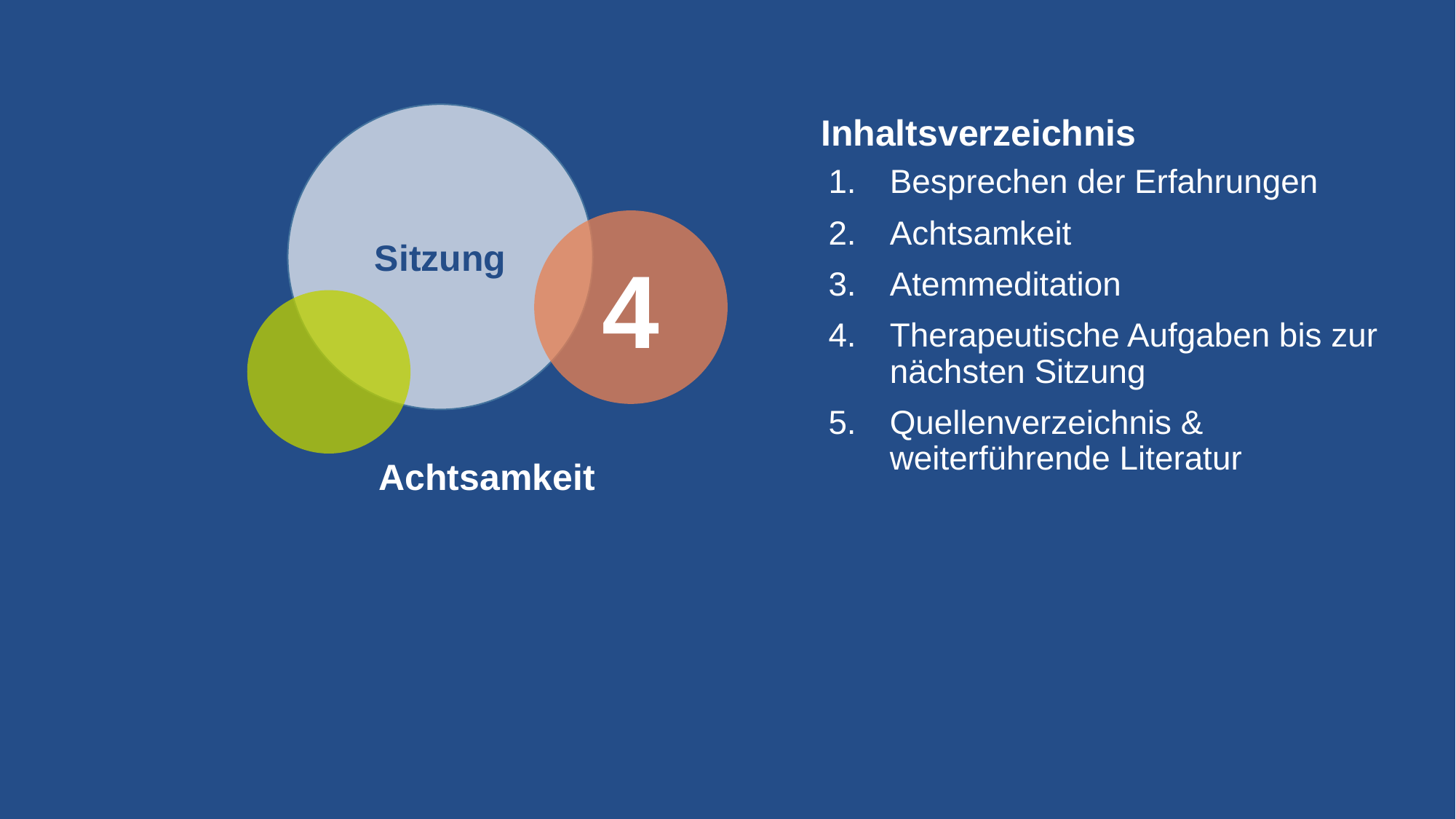

Besprechen der Erfahrungen
Achtsamkeit
Atemmeditation
Therapeutische Aufgaben bis zur nächsten Sitzung
Quellenverzeichnis & weiterführende Literatur

# 4
Achtsamkeit